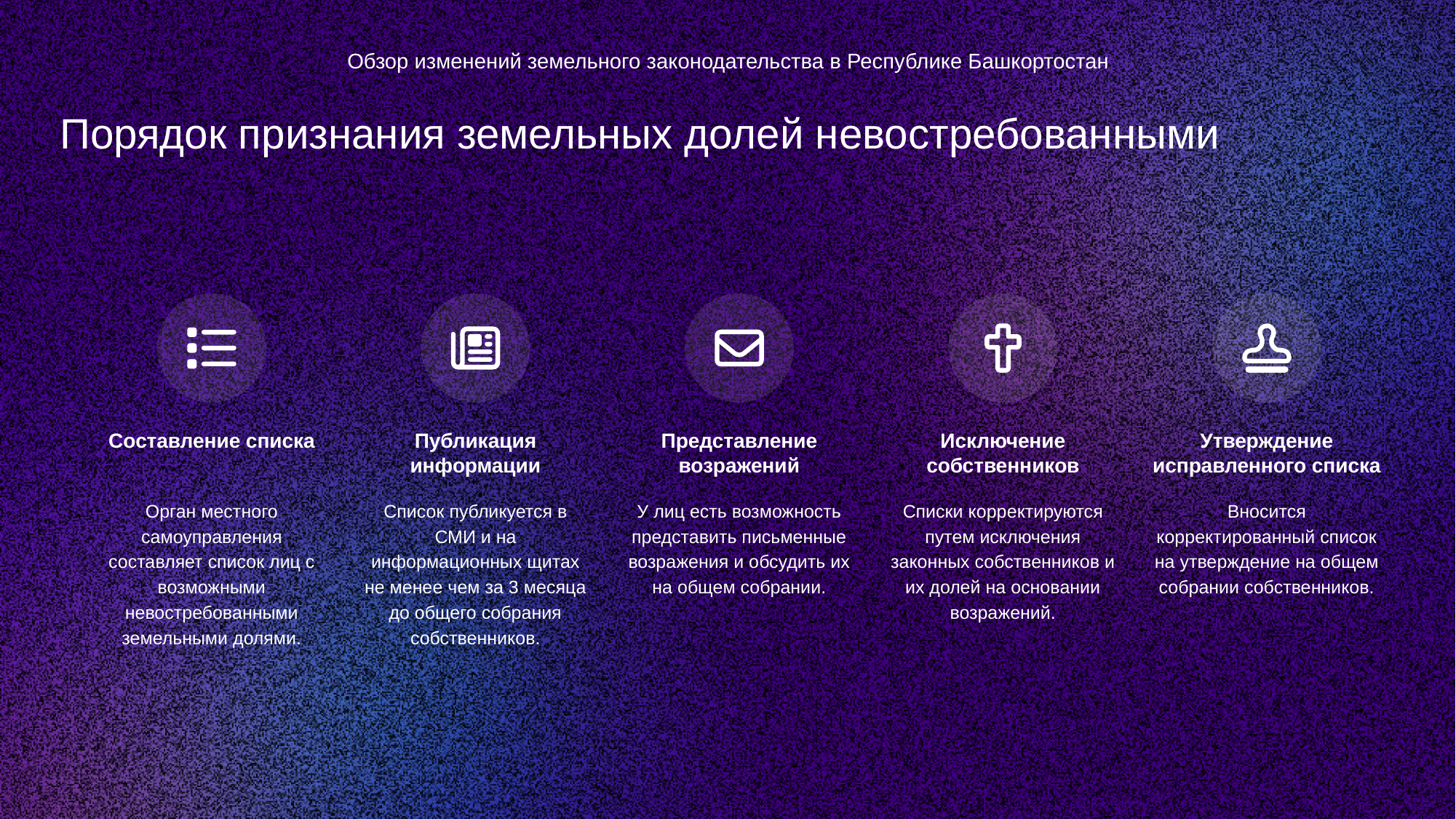

Обзор изменений земельного законодательства в Республике Башкортостан
Порядок признания земельных долей невостребованными

Составление списка
Публикация информации
Представление возражений
Исключение собственников
Утверждение исправленного списка
Орган местного самоуправления составляет список лиц с возможными невостребованными земельными долями.
Список публикуется в СМИ и на информационных щитах не менее чем за 3 месяца до общего собрания собственников.
У лиц есть возможность представить письменные возражения и обсудить их на общем собрании.
Списки корректируются путем исключения законных собственников и их долей на основании возражений.
Вносится корректированный список на утверждение на общем собрании собственников.